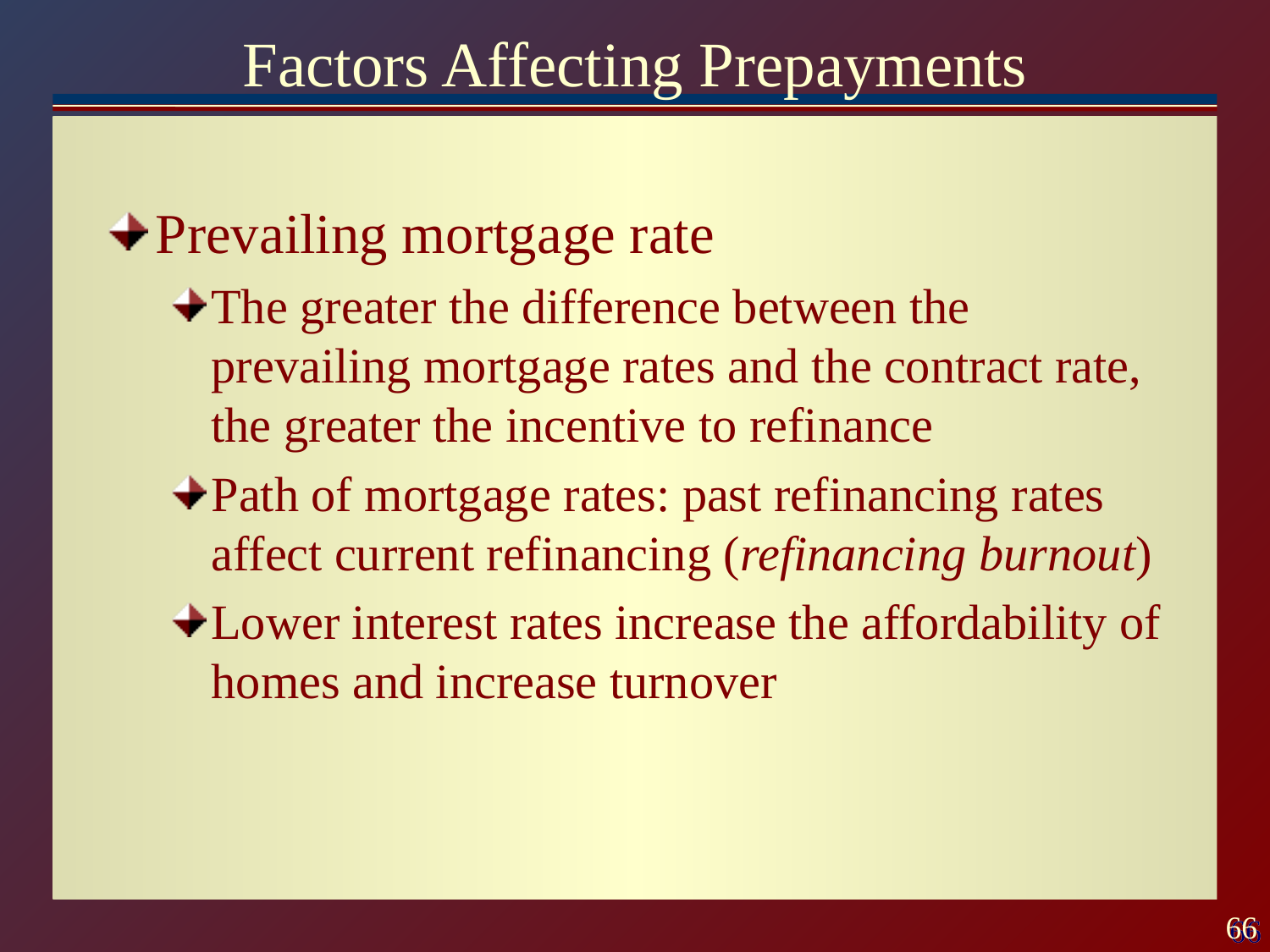

# Factors Affecting Prepayments
Prevailing mortgage rate
The greater the difference between the prevailing mortgage rates and the contract rate, the greater the incentive to refinance
Path of mortgage rates: past refinancing rates affect current refinancing (refinancing burnout)
Lower interest rates increase the affordability of homes and increase turnover